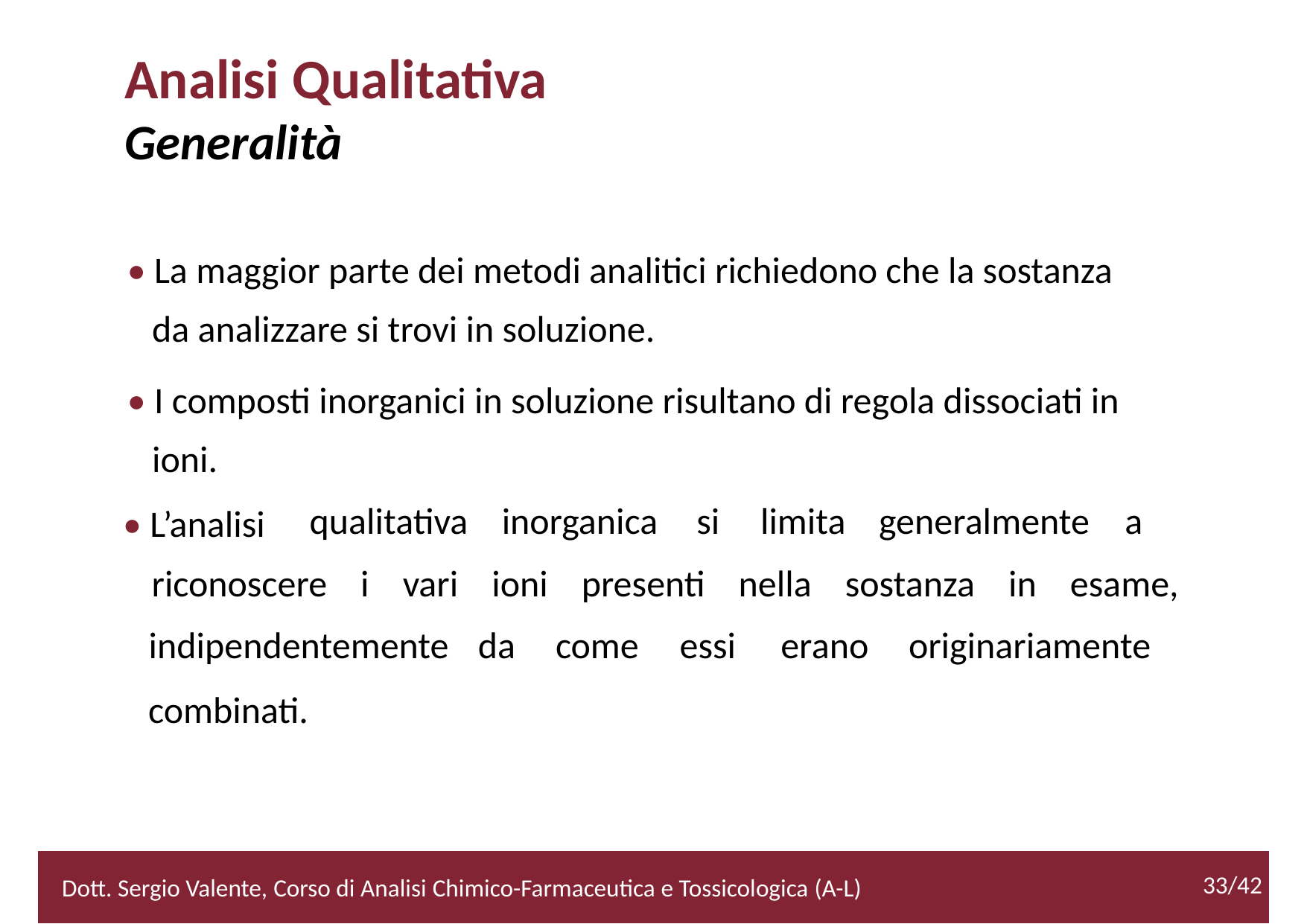

Analisi Qualitativa
Generalità
• La maggior parte dei metodi analitici richiedono che la sostanza

	da analizzare si trovi in soluzione.

• I composti inorganici in soluzione risultano di regola dissociati in

	ioni.
• L’analisi
qualitativa
inorganica
si
limita
generalmente
a
riconoscere    i    vari    ioni    presenti    nella    sostanza    in    esame,
indipendentemente
da
come
essi
erano
originariamente
	combinati.

2/52

33/42
Dott. Sergio Valente, Corso di Analisi Chimico-Farmaceutica e Tossicologica (A-L)